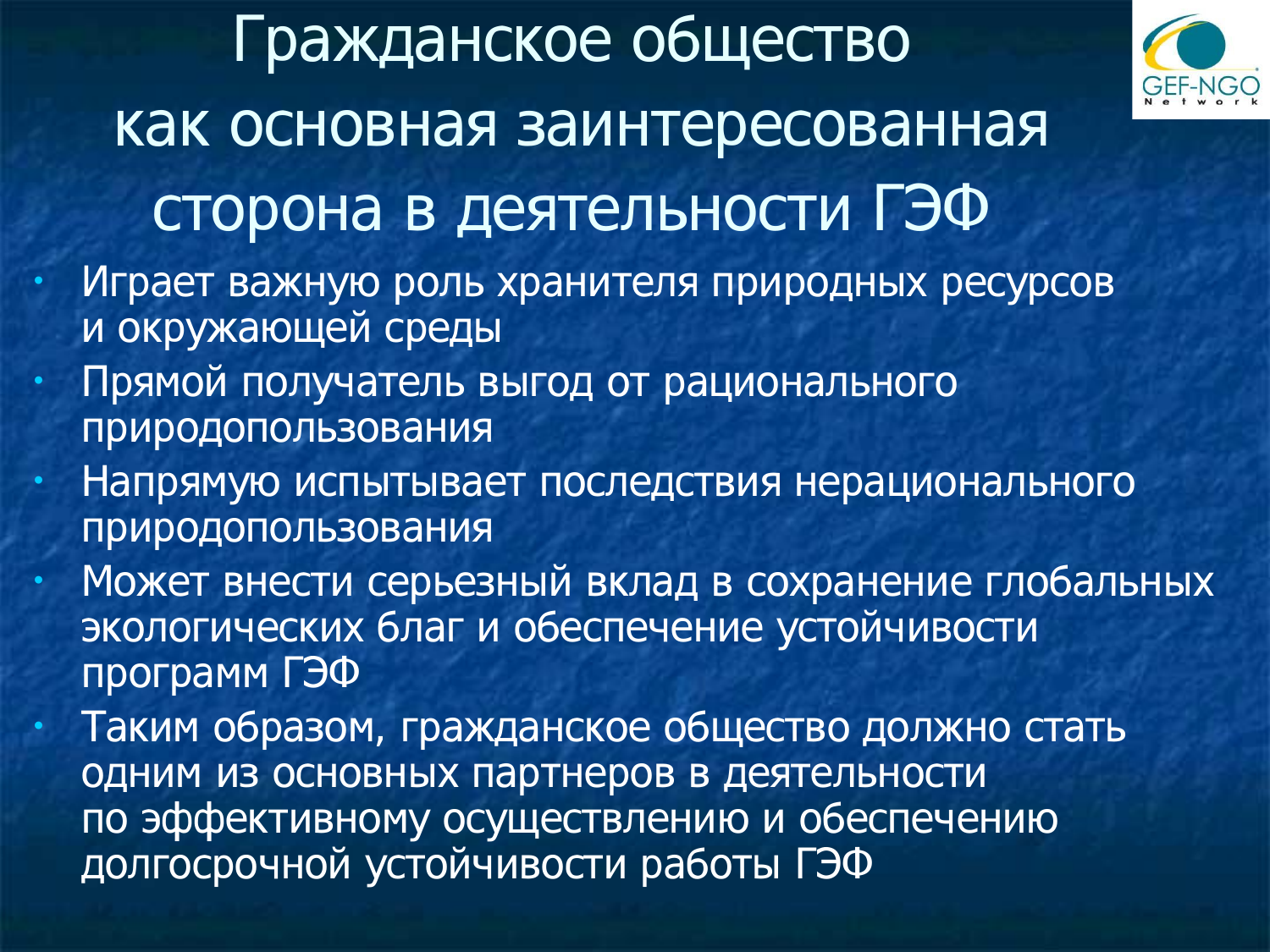

# Гражданское общество как основная заинтересованная сторона в деятельности ГЭФ
Играет важную роль хранителя природных ресурсов
и окружающей среды
Прямой получатель выгод от рационального природопользования
Напрямую испытывает последствия нерационального природопользования
Может внести серьезный вклад в сохранение глобальных экологических благ и обеспечение устойчивости
программ ГЭФ
Таким образом, гражданское общество должно стать одним из основных партнеров в деятельности
по эффективному осуществлению и обеспечению долгосрочной устойчивости работы ГЭФ